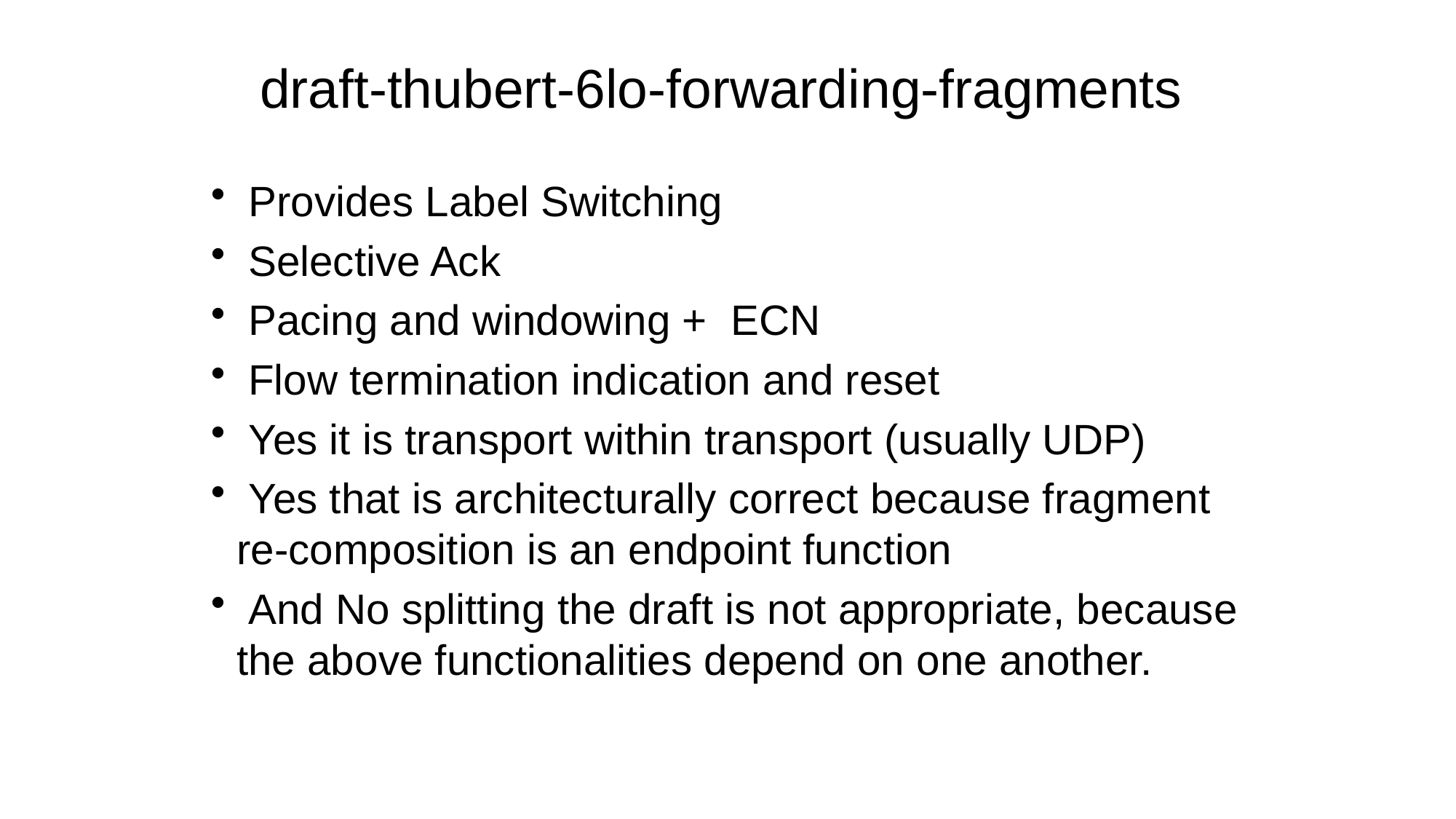

draft-thubert-6lo-forwarding-fragments
 Provides Label Switching
 Selective Ack
 Pacing and windowing +  ECN
 Flow termination indication and reset
 Yes it is transport within transport (usually UDP)
 Yes that is architecturally correct because fragment re-composition is an endpoint function
 And No splitting the draft is not appropriate, because the above functionalities depend on one another.